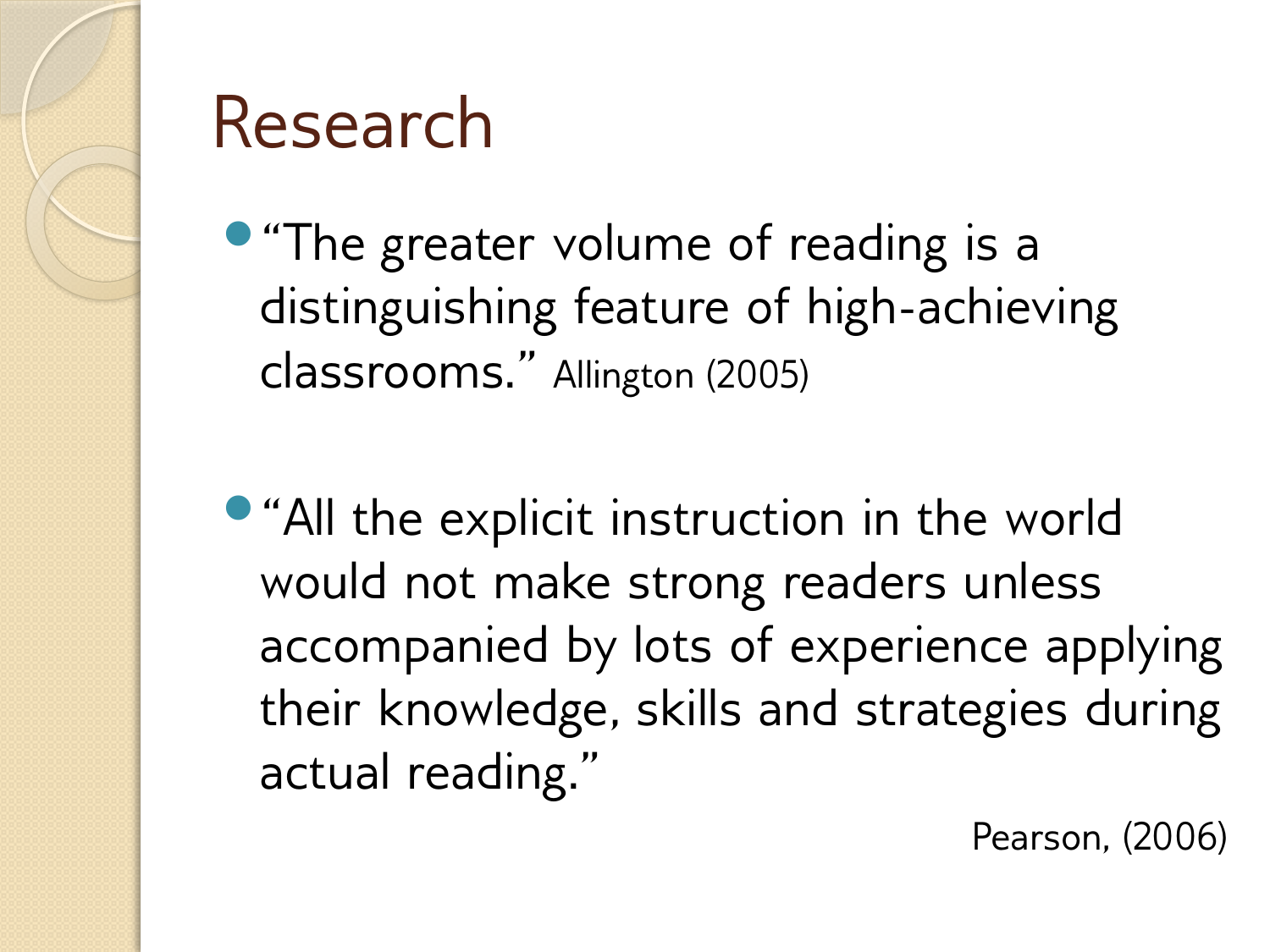

# Research
“The greater volume of reading is a distinguishing feature of high-achieving classrooms.” Allington (2005)

“All the explicit instruction in the world would not make strong readers unless accompanied by lots of experience applying their knowledge, skills and strategies during actual reading.”
Pearson, (2006)